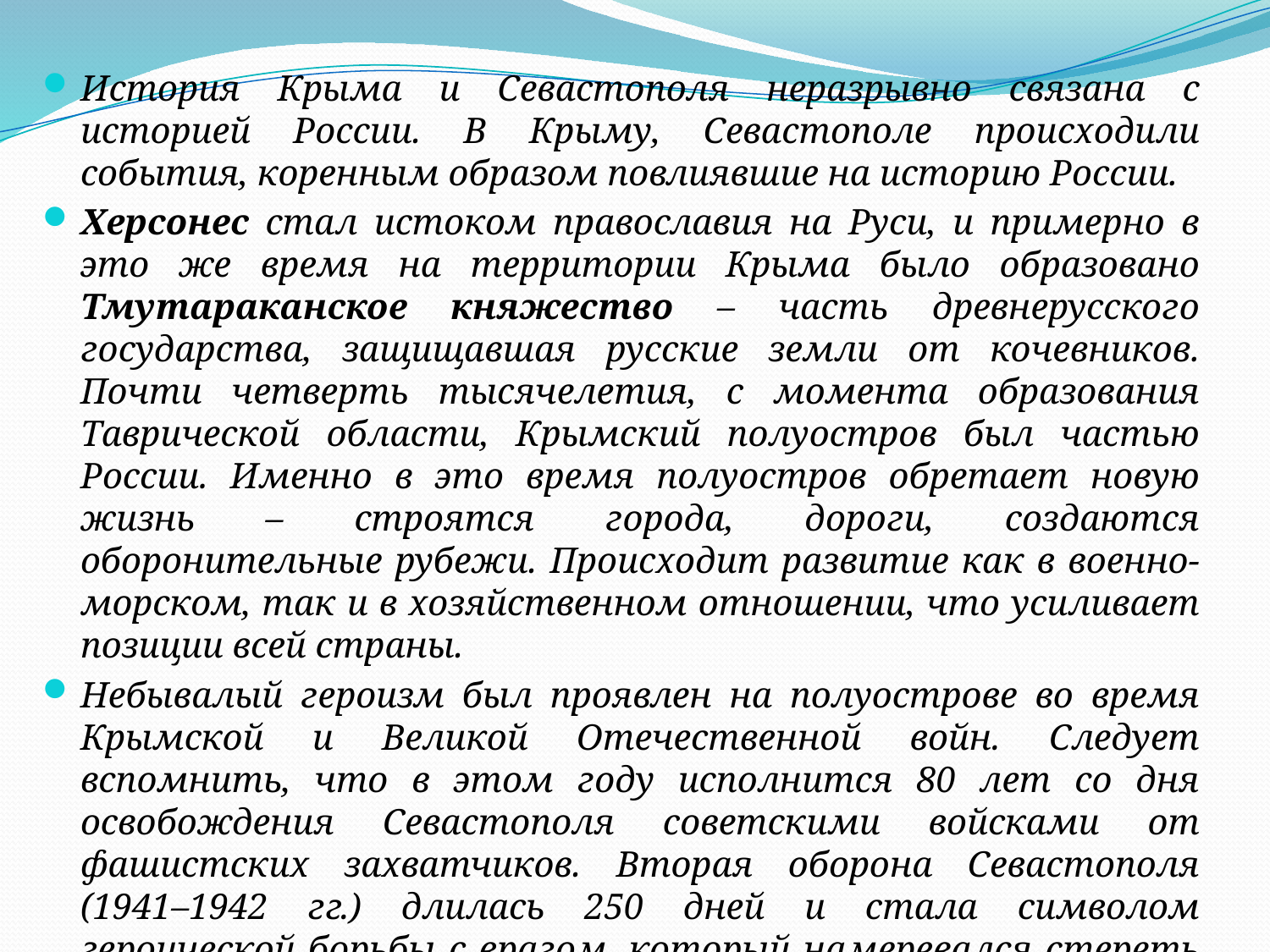

История Крыма и Севастополя неразрывно связана с историей России. В Крыму, Севастополе происходили события, коренным образом повлиявшие на историю России.
Херсонес стал истоком православия на Руси, и примерно в это же время на территории Крыма было образовано Тмутараканское княжество – часть древнерусского государства, защищавшая русские земли от кочевников. Почти четверть тысячелетия, с момента образования Таврической области, Крымский полуостров был частью России. Именно в это время полуостров обретает новую жизнь – строятся города, дороги, создаются оборонительные рубежи. Происходит развитие как в военно-морском, так и в хозяйственном отношении, что усиливает позиции всей страны.
Небывалый героизм был проявлен на полуострове во время Крымской и Великой Отечественной войн. Следует вспомнить, что в этом году исполнится 80 лет со дня освобождения Севастополя советскими войсками от фашистских захватчиков. Вторая оборона Севастополя (1941–1942 гг.) длилась 250 дней и стала символом героической борьбы с врагом, который намеревался стереть город с лица земли.